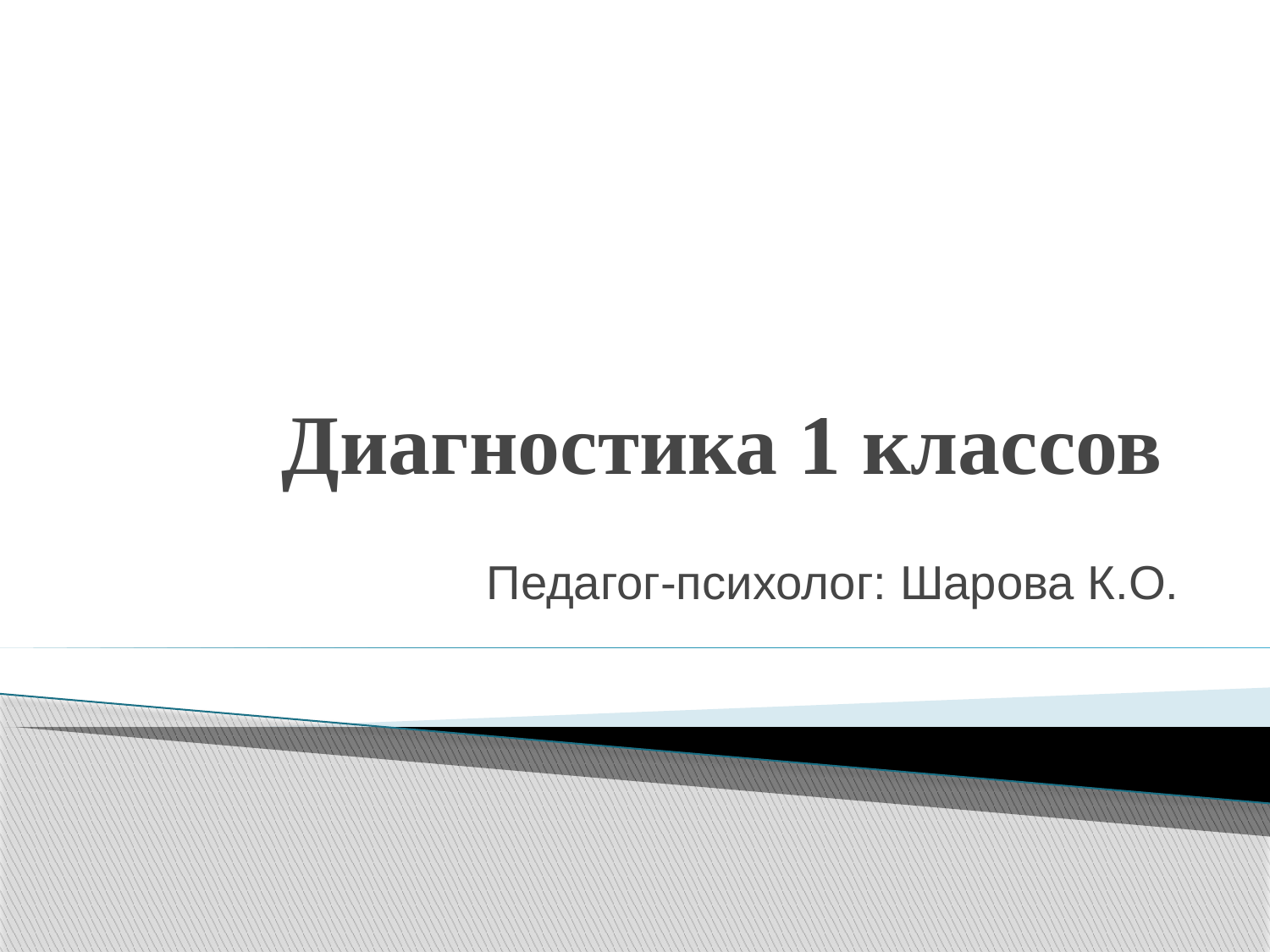

# Диагностика 1 классов
Педагог-психолог: Шарова К.О.